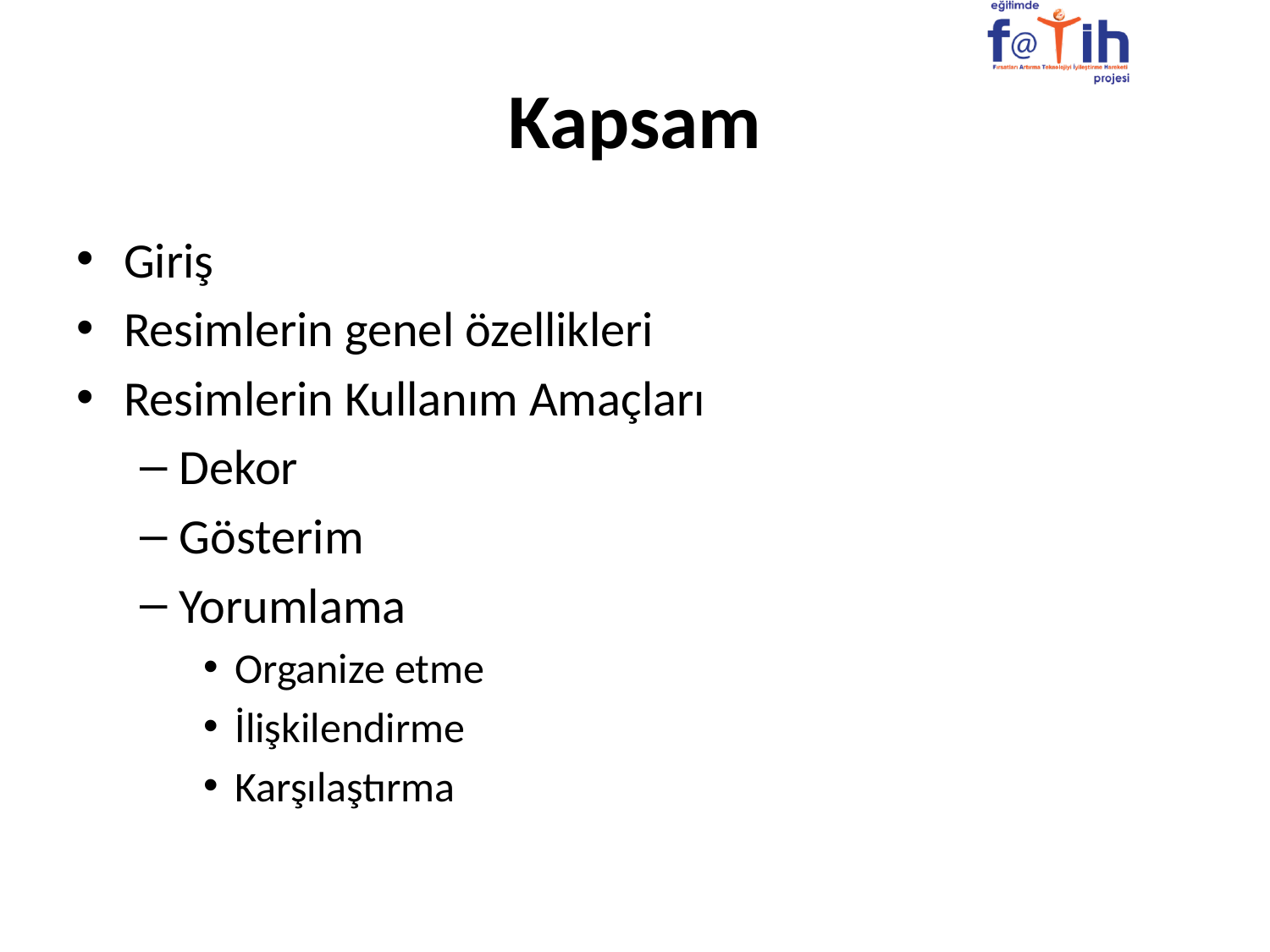

# Kapsam
Giriş
Resimlerin genel özellikleri
Resimlerin Kullanım Amaçları
Dekor
Gösterim
Yorumlama
Organize etme
İlişkilendirme
Karşılaştırma